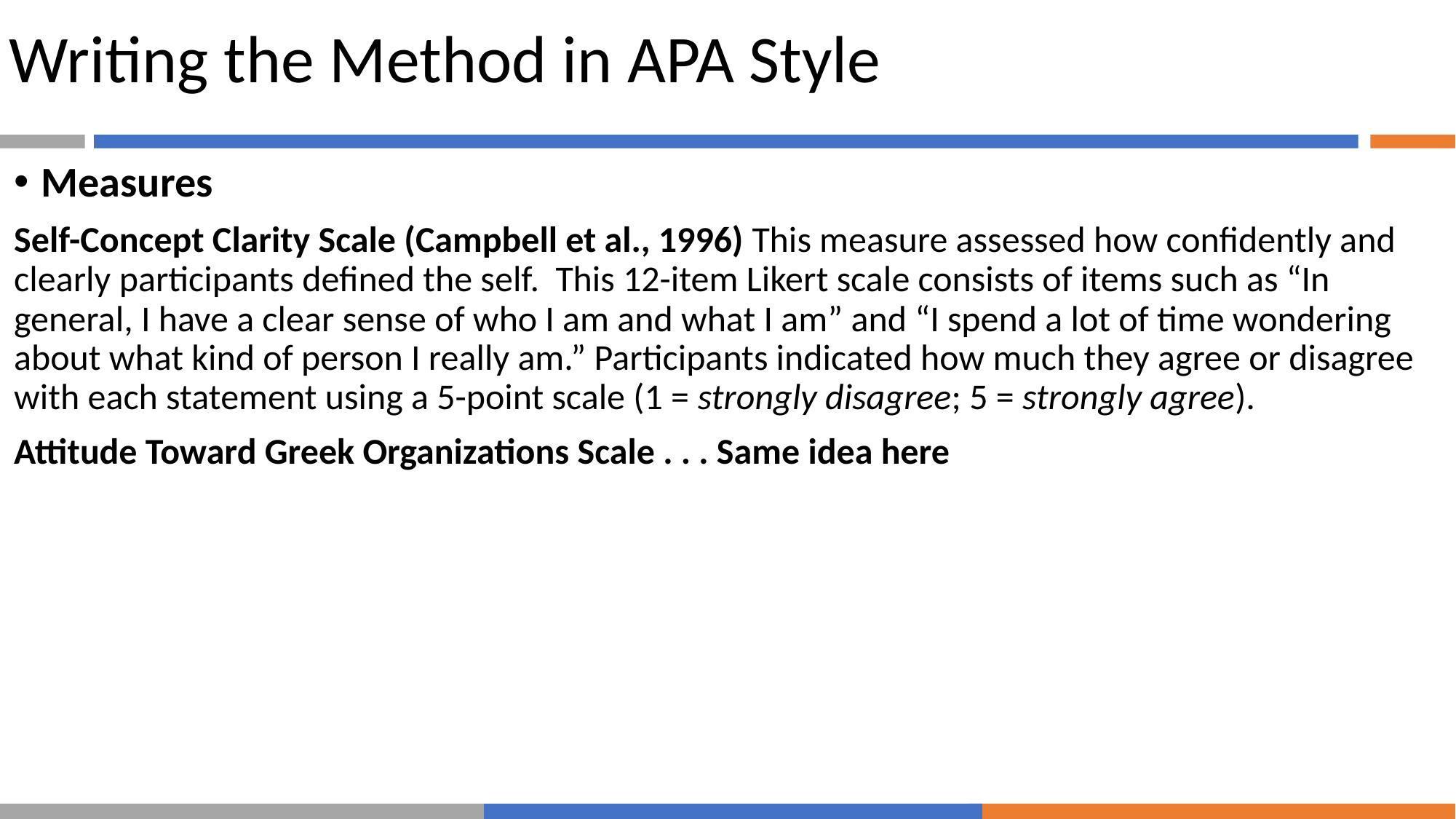

# Writing the Method in APA Style
Measures
Self-Concept Clarity Scale (Campbell et al., 1996) This measure assessed how confidently and clearly participants defined the self.  This 12-item Likert scale consists of items such as “In general, I have a clear sense of who I am and what I am” and “I spend a lot of time wondering about what kind of person I really am.” Participants indicated how much they agree or disagree with each statement using a 5-point scale (1 = strongly disagree; 5 = strongly agree).
Attitude Toward Greek Organizations Scale . . . Same idea here